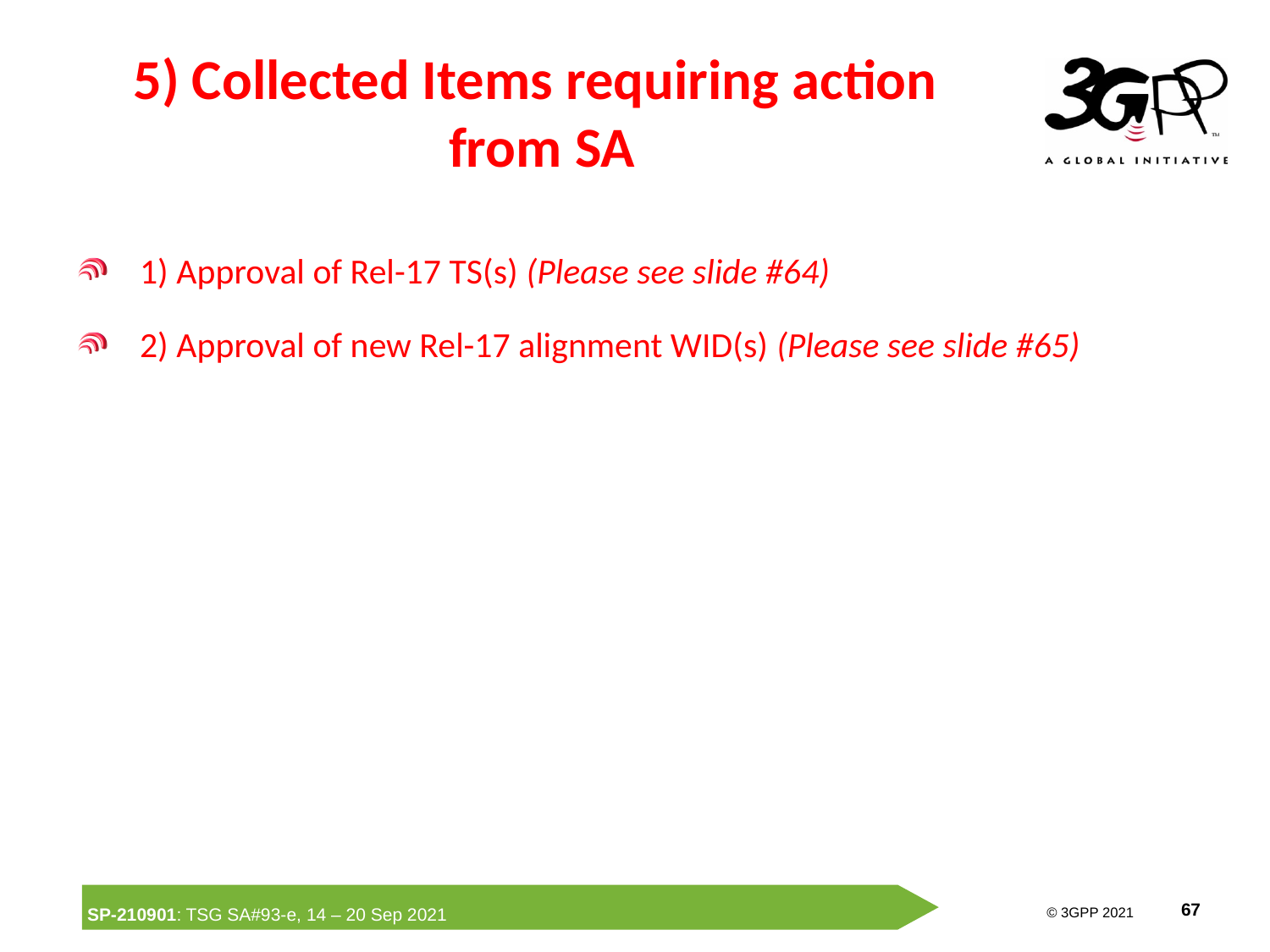

# 5) Collected Items requiring action from SA
1) Approval of Rel-17 TS(s) (Please see slide #64)
2) Approval of new Rel-17 alignment WID(s) (Please see slide #65)